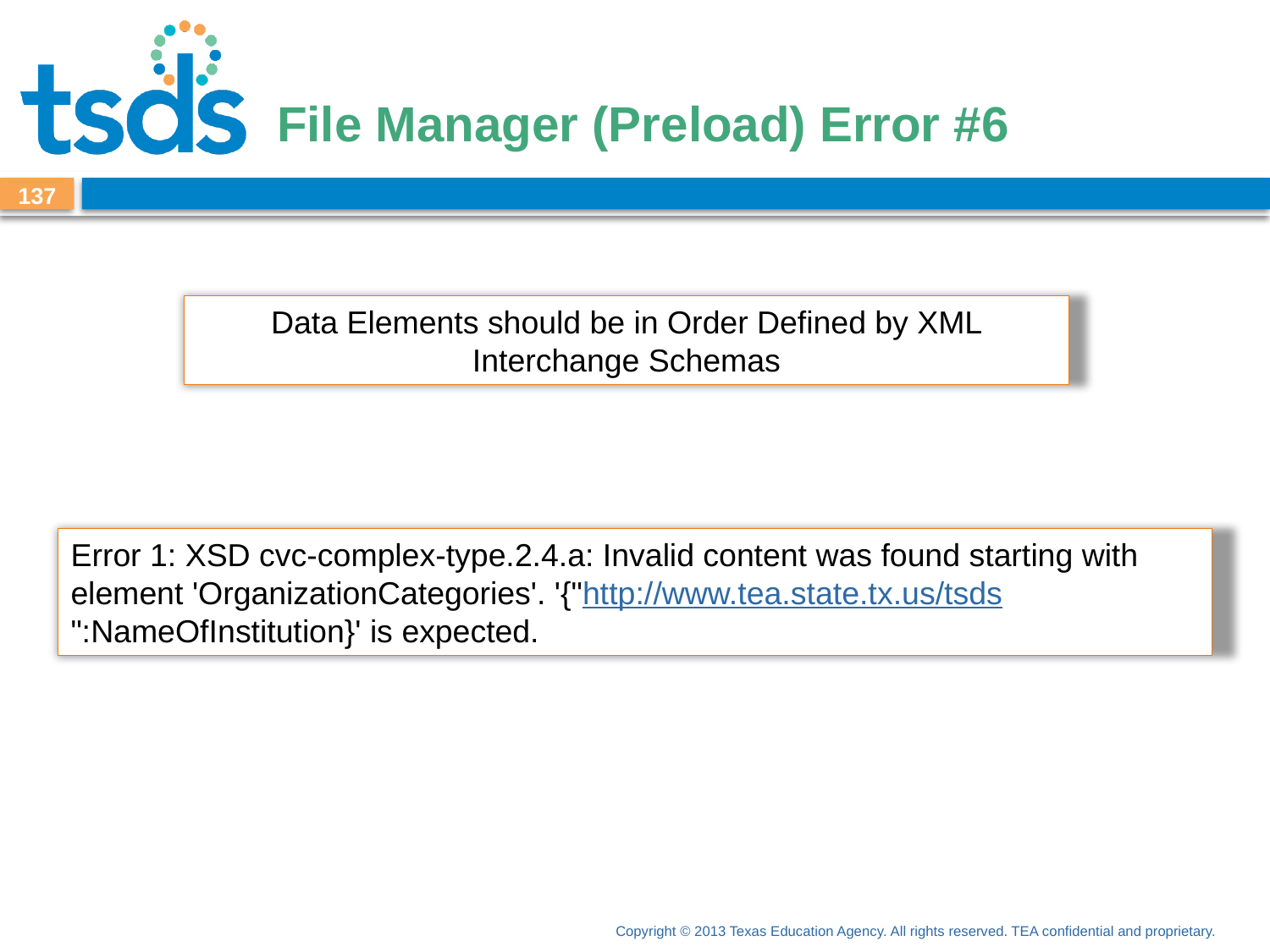

# File Manager (Preload) Error #6

137
Data Elements should be in Order Defined by XML Interchange Schemas
Error 1: XSD cvc-complex-type.2.4.a: Invalid content was found starting with element 'OrganizationCategories'. '{"http://www.tea.state.tx.us/tsds":NameOfInstitution}' is expected.